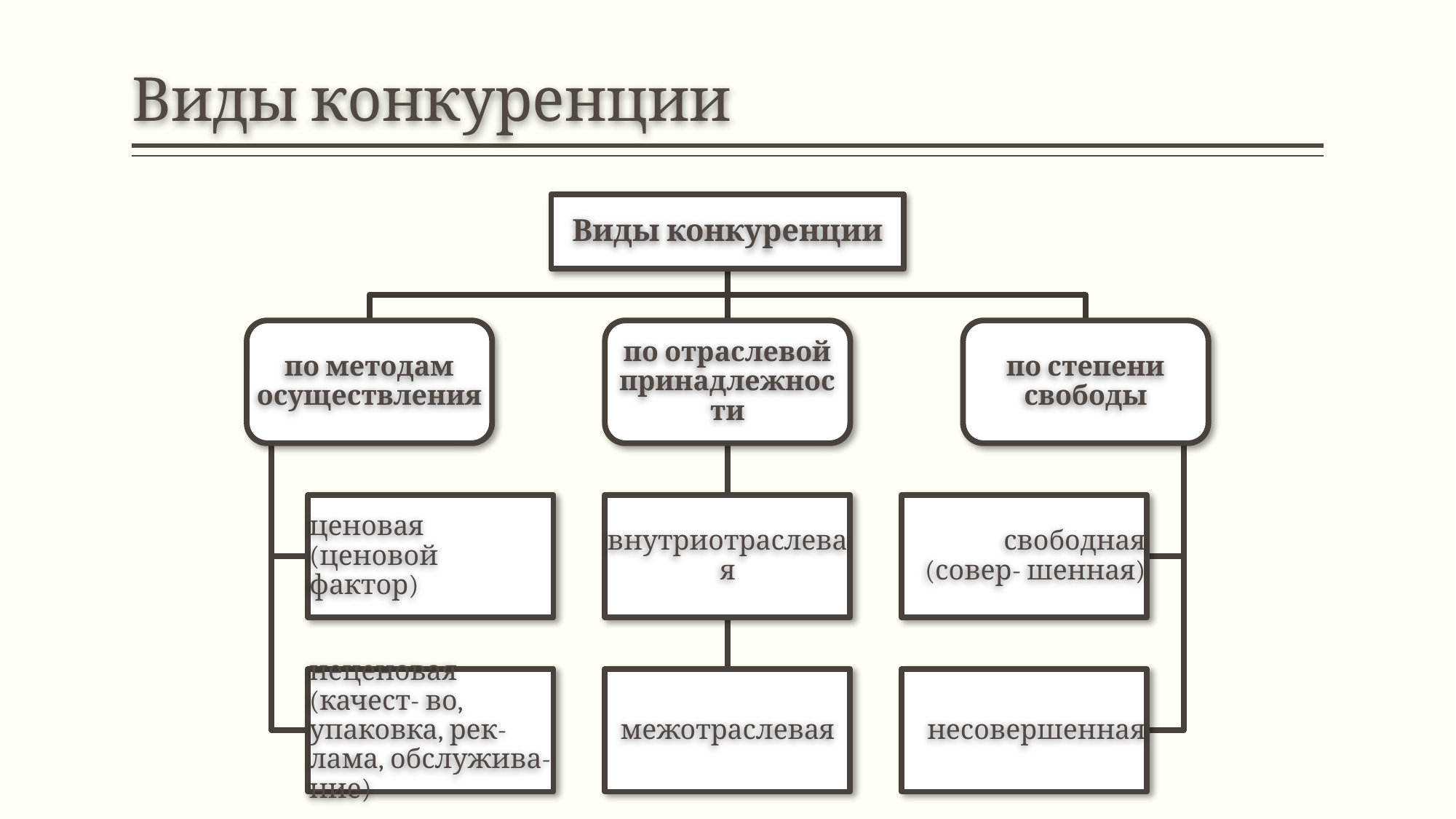

# Виды конкуренции

Виды конкуренции

по методам осуществления
по отраслевой принадлежности
по степени свободы

ценовая (ценовой фактор)

внутриотраслевая

свободная (совер- шенная)

неценовая (качест- во, упаковка, рек- лама, обслужива- ние)

межотраслевая

несовершенная